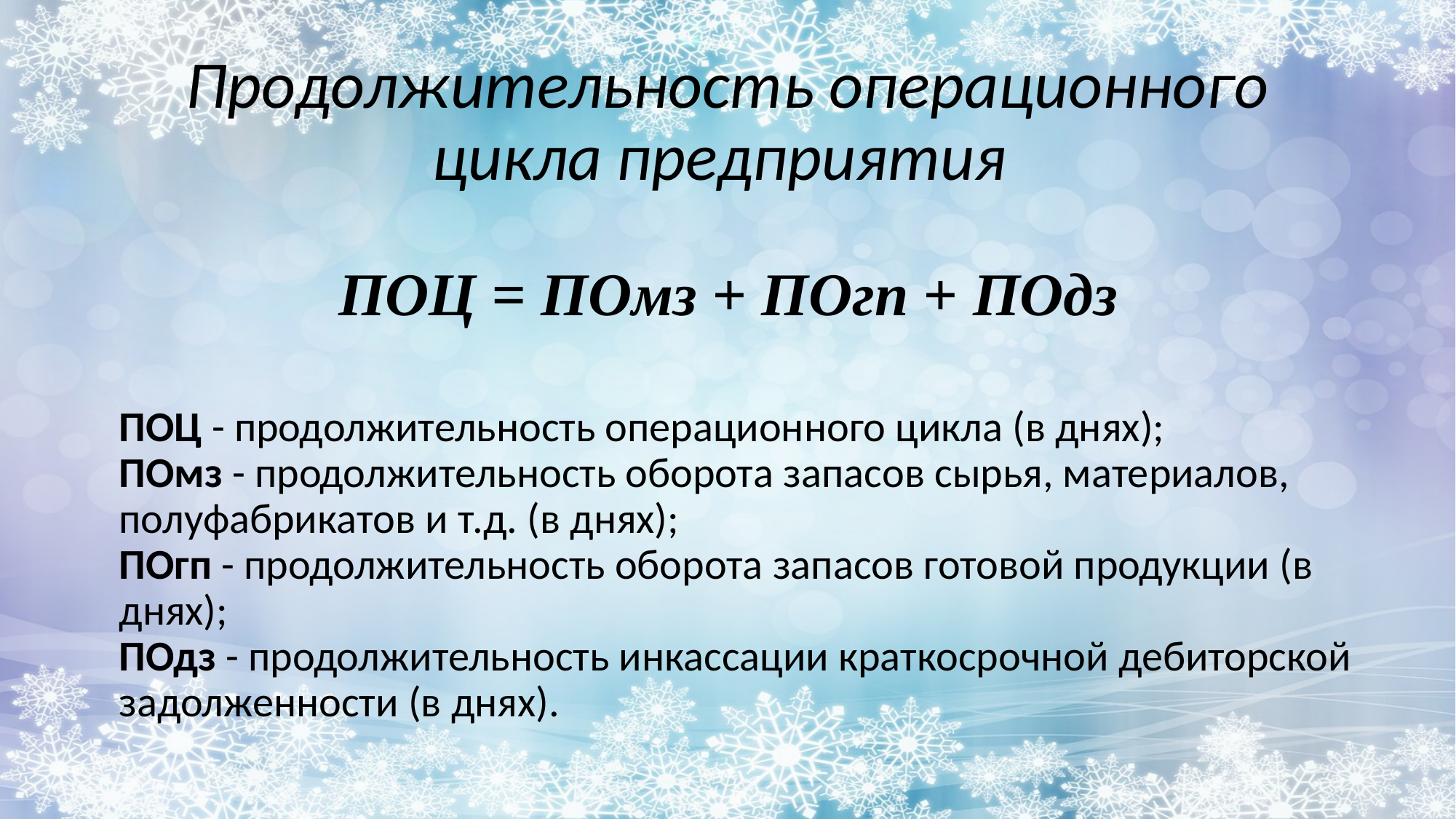

# Продолжительность операционного цикла предприятия
ПОЦ = ПОмз + ПОгп + ПОдз

ПОЦ - продолжительность операционного цикла (в днях);
ПОмз - продолжительность оборота запасов сырья, материалов, полуфабрикатов и т.д. (в днях);
ПОгп - продолжительность оборота запасов готовой продукции (в днях);
ПОдз - продолжительность инкассации краткосрочной дебиторской задолженности (в днях).